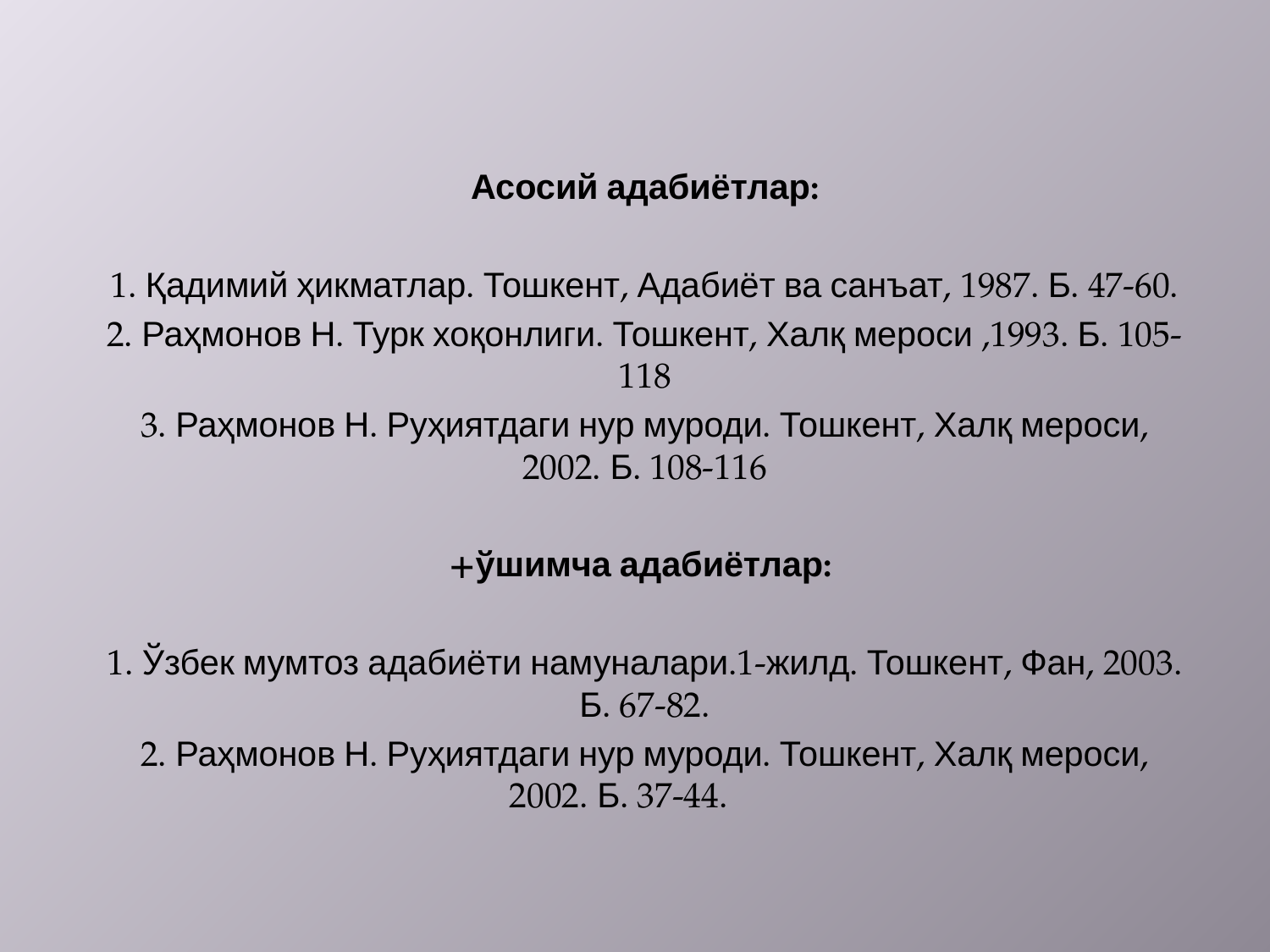

Асосий адабиётлар:

1. Қадимий ҳикматлар. Тошкент, Адабиёт ва санъат, 1987. Б. 47-60.
2. Раҳмонов Н. Турк хоқонлиги. Тошкент, Халқ мероси ,1993. Б. 105-118
3. Раҳмонов Н. Руҳиятдаги нур муроди. Тошкент, Халқ мероси, 2002. Б. 108-116

+ўшимча адабиётлар:

1. Ўзбек мумтоз адабиёти намуналари.1-жилд. Тошкент, Фан, 2003. Б. 67-82.
2. Раҳмонов Н. Руҳиятдаги нур муроди. Тошкент, Халқ мероси, 2002. Б. 37-44.